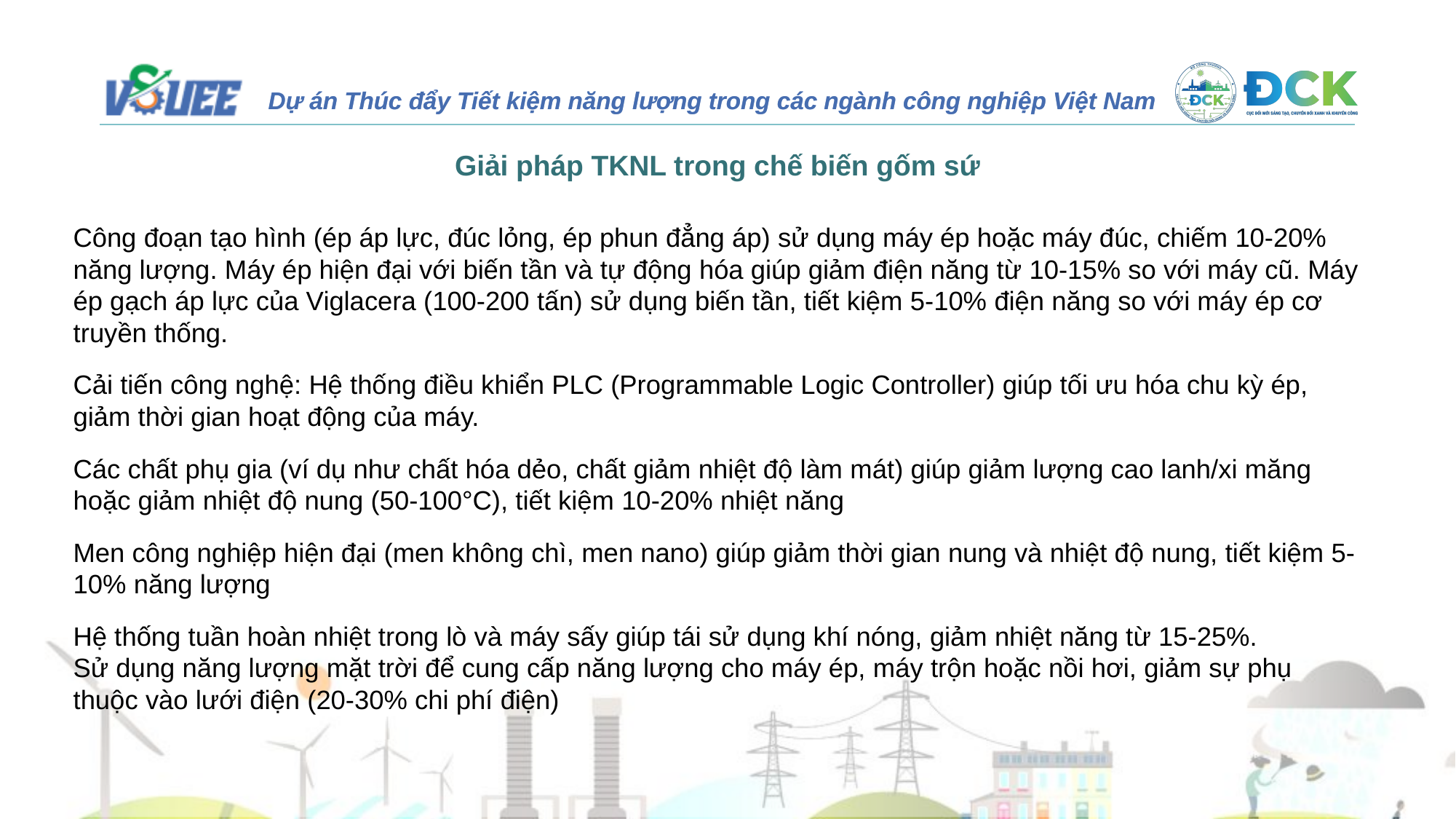

Giải pháp TKNL trong chế biến gốm sứ
Công đoạn tạo hình (ép áp lực, đúc lỏng, ép phun đẳng áp) sử dụng máy ép hoặc máy đúc, chiếm 10-20% năng lượng. Máy ép hiện đại với biến tần và tự động hóa giúp giảm điện năng từ 10-15% so với máy cũ. Máy ép gạch áp lực của Viglacera (100-200 tấn) sử dụng biến tần, tiết kiệm 5-10% điện năng so với máy ép cơ truyền thống.
Cải tiến công nghệ: Hệ thống điều khiển PLC (Programmable Logic Controller) giúp tối ưu hóa chu kỳ ép, giảm thời gian hoạt động của máy.
Các chất phụ gia (ví dụ như chất hóa dẻo, chất giảm nhiệt độ làm mát) giúp giảm lượng cao lanh/xi măng hoặc giảm nhiệt độ nung (50-100°C), tiết kiệm 10-20% nhiệt năng
Men công nghiệp hiện đại (men không chì, men nano) giúp giảm thời gian nung và nhiệt độ nung, tiết kiệm 5-10% năng lượng
Hệ thống tuần hoàn nhiệt trong lò và máy sấy giúp tái sử dụng khí nóng, giảm nhiệt năng từ 15-25%.
Sử dụng năng lượng mặt trời để cung cấp năng lượng cho máy ép, máy trộn hoặc nồi hơi, giảm sự phụ thuộc vào lưới điện (20-30% chi phí điện)